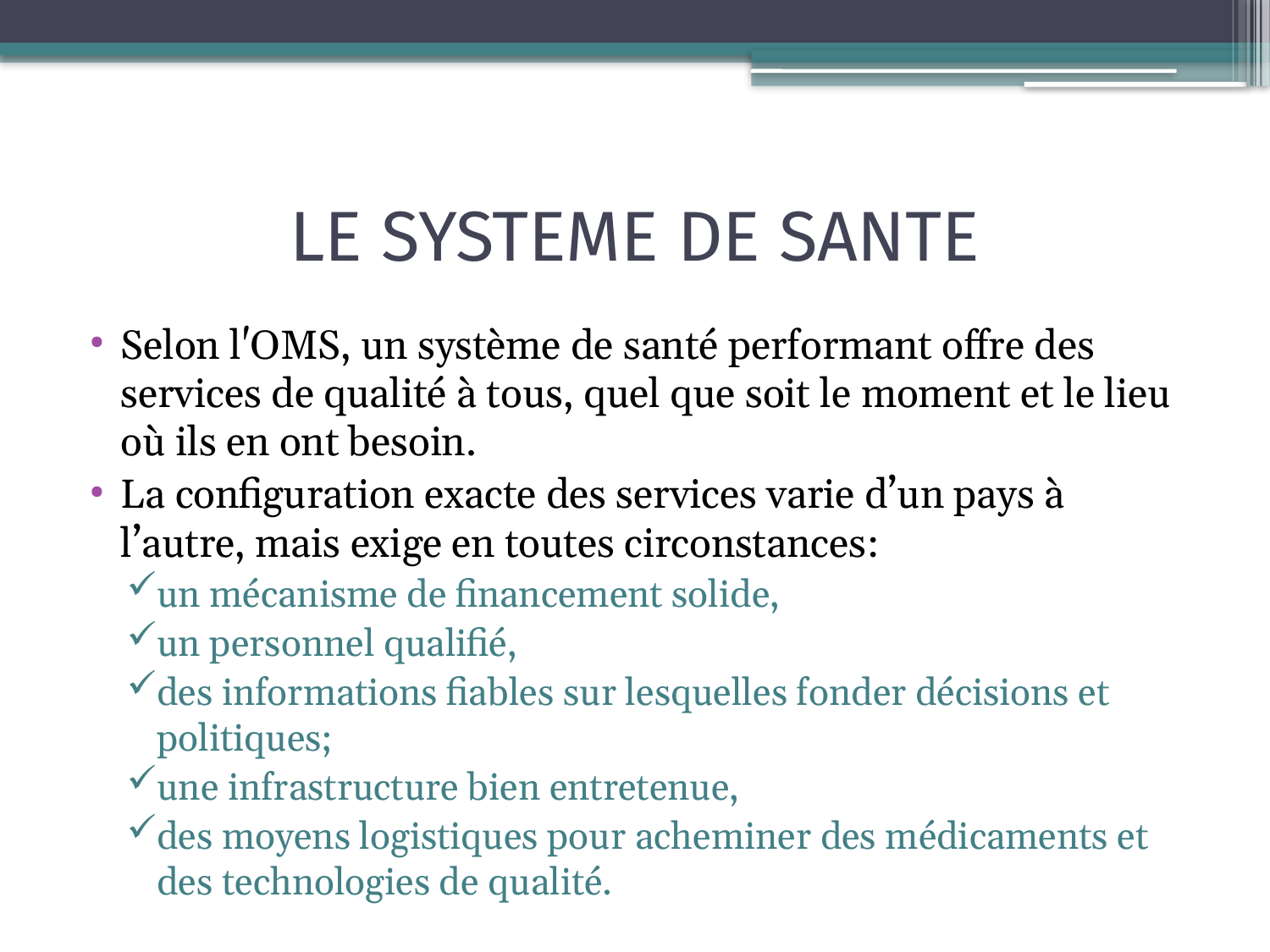

# LE SYSTEME DE SANTE
Selon l'OMS, un système de santé performant offre des services de qualité à tous, quel que soit le moment et le lieu où ils en ont besoin.
La configuration exacte des services varie d’un pays à l’autre, mais exige en toutes circonstances:
un mécanisme de financement solide,
un personnel qualifié,
des informations fiables sur lesquelles fonder décisions et politiques;
une infrastructure bien entretenue,
des moyens logistiques pour acheminer des médicaments et des technologies de qualité.